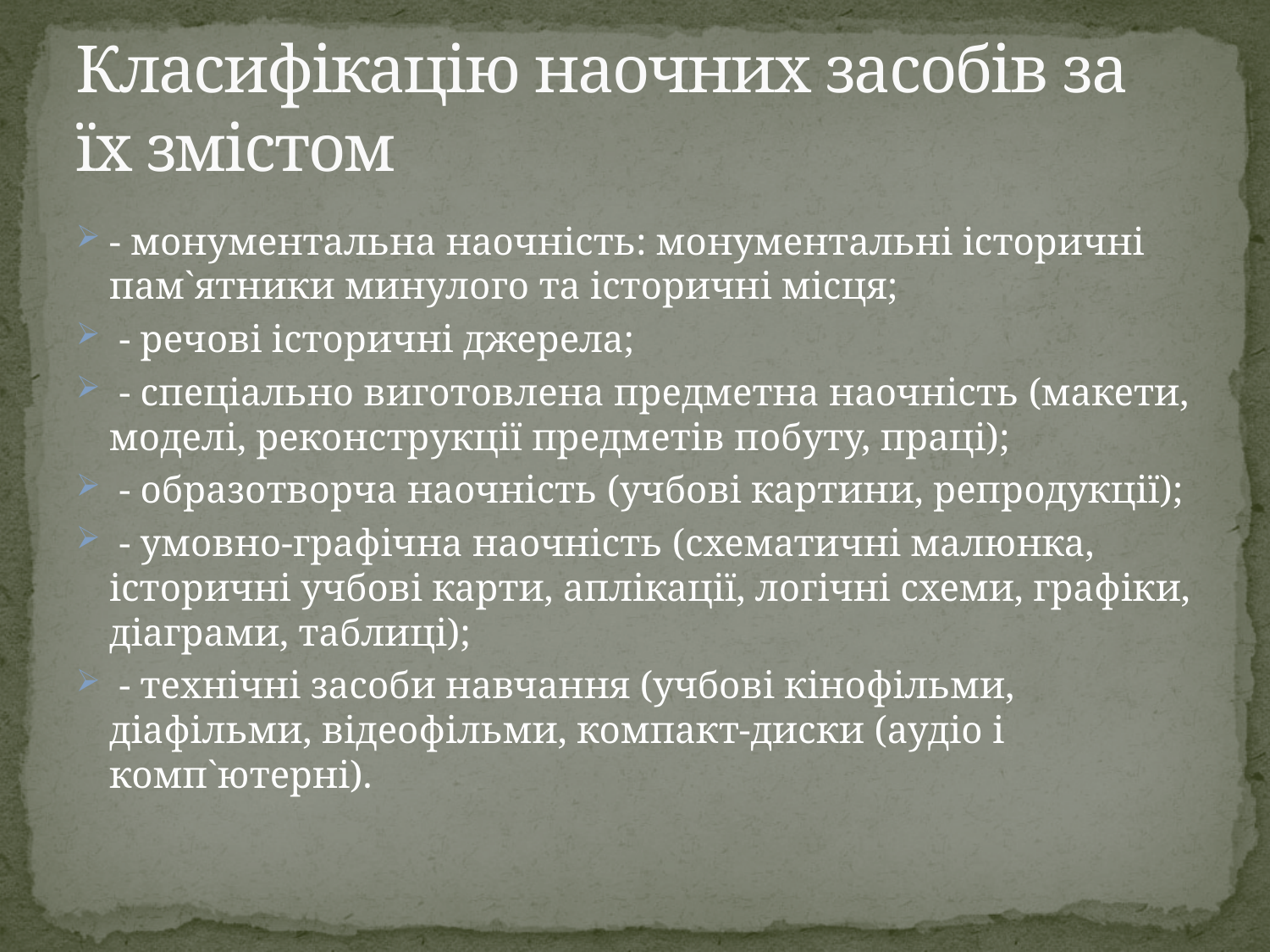

# Класифікацію наочних засобів за їх змістом
- монументальна наочність: монументальні історичні пам`ятники минулого та історичні місця;
 - речові історичні джерела;
 - спеціально виготовлена предметна наочність (макети, моделі, реконструкції предметів побуту, праці);
 - образотворча наочність (учбові картини, репродукції);
 - умовно-графічна наочність (схематичні малюнка, історичні учбові карти, аплікації, логічні схеми, графіки, діаграми, таблиці);
 - технічні засоби навчання (учбові кінофільми, діафільми, відеофільми, компакт-диски (аудіо і комп`ютерні).